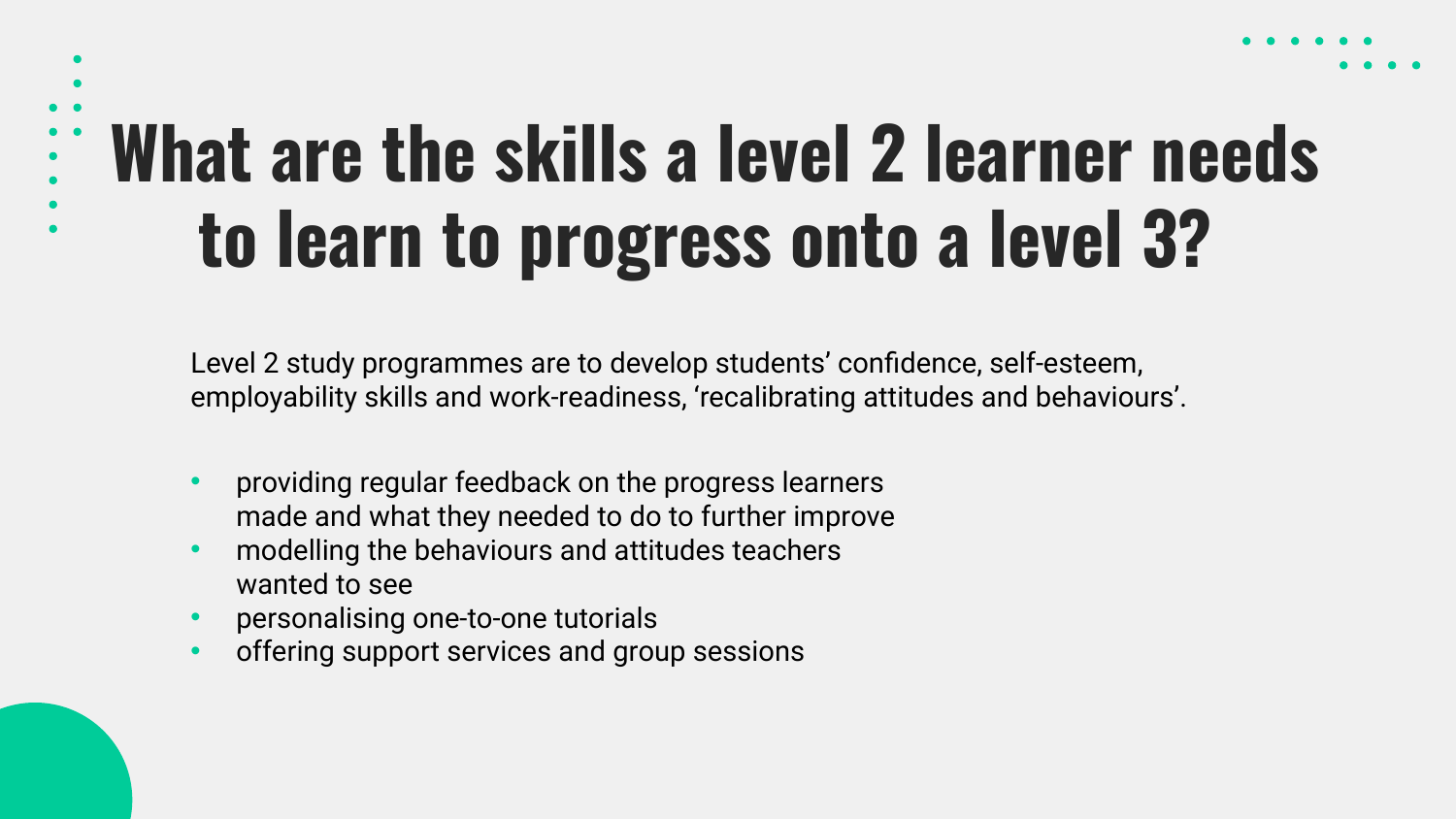

# What are the skills a level 2 learner needs to learn to progress onto a level 3?
Level 2 study programmes are to develop students’ confidence, self-esteem, employability skills and work-readiness, ‘recalibrating attitudes and behaviours’.
LEVEL 2 QUALIFICATION
providing regular feedback on the progress learners made and what they needed to do to further improve
modelling the behaviours and attitudes teachers wanted to see
personalising one-to-one tutorials
offering support services and group sessions
Including Maths and English.